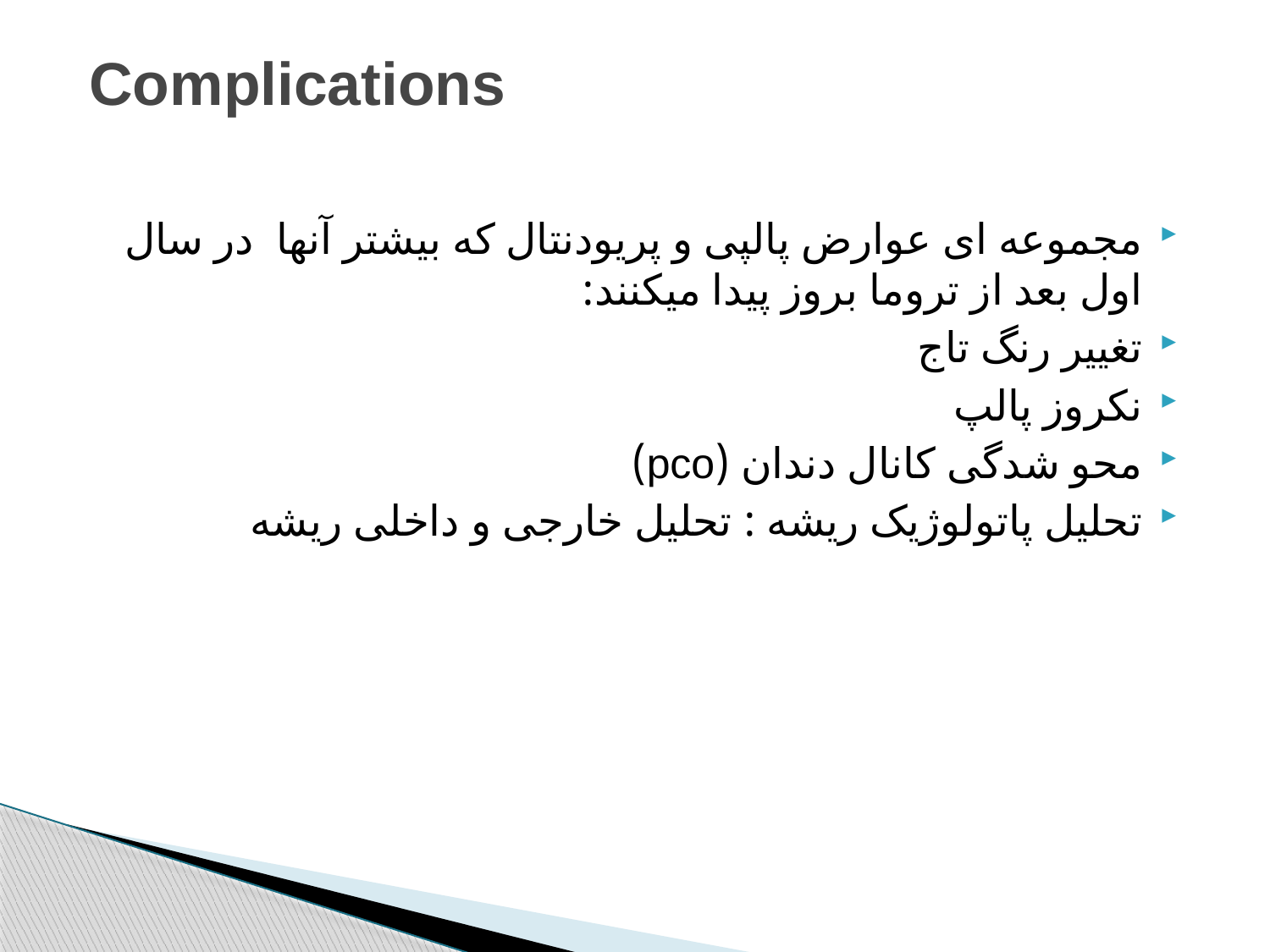

# Complications
مجموعه ای عوارض پالپی و پریودنتال که بیشتر آنها  در سال اول بعد از تروما بروز پیدا میکنند:
تغییر رنگ تاج
نکروز پالپ
محو شدگی کانال دندان (pco)
تحلیل پاتولوژیک ریشه : تحلیل خارجی و داخلی ریشه